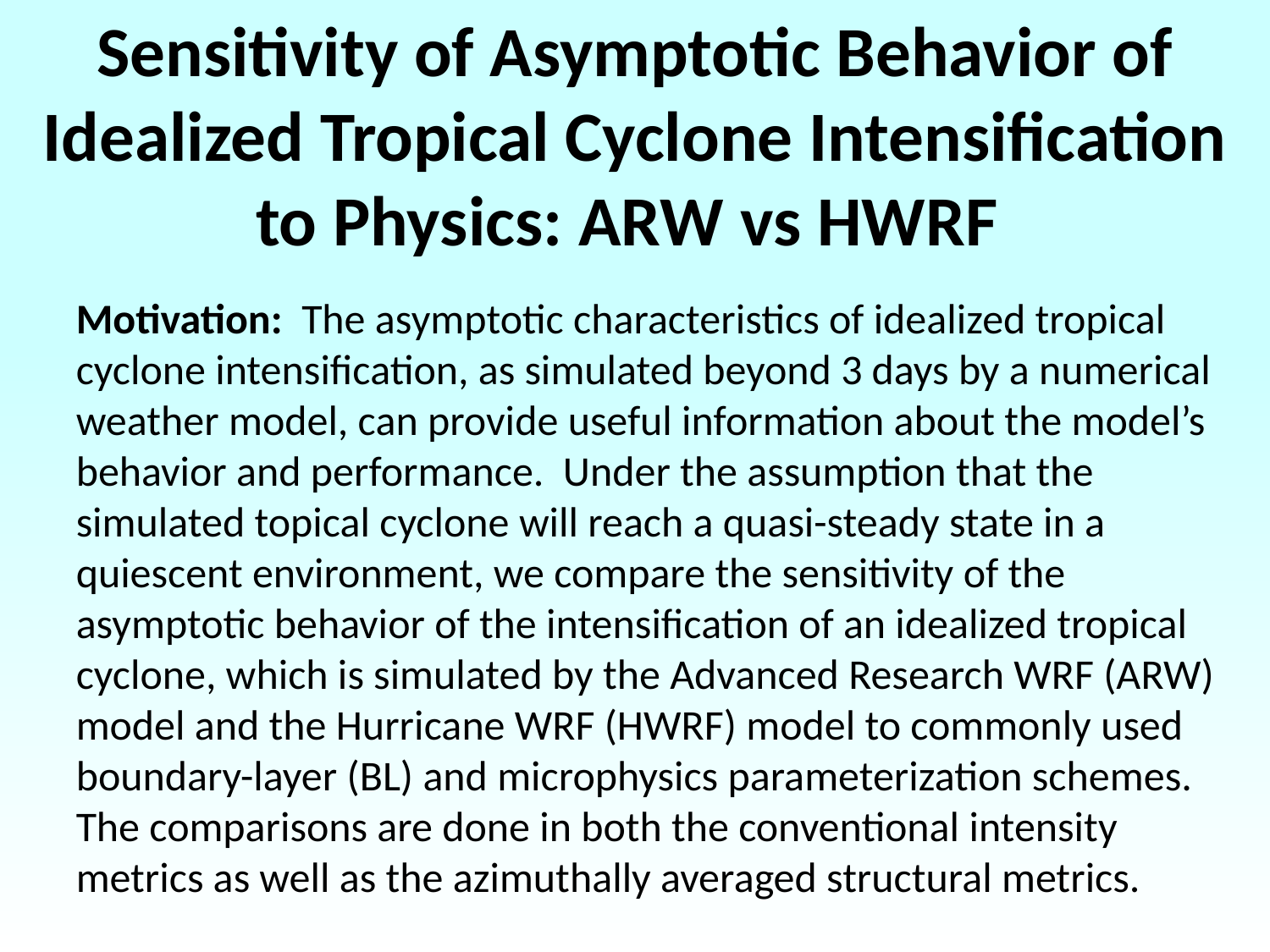

Sensitivity of Asymptotic Behavior of Idealized Tropical Cyclone Intensification to Physics: ARW vs HWRF
Motivation:  The asymptotic characteristics of idealized tropical cyclone intensification, as simulated beyond 3 days by a numerical weather model, can provide useful information about the model’s  behavior and performance.  Under the assumption that the simulated topical cyclone will reach a quasi-steady state in a quiescent environment, we compare the sensitivity of the asymptotic behavior of the intensification of an idealized tropical cyclone, which is simulated by the Advanced Research WRF (ARW) model and the Hurricane WRF (HWRF) model to commonly used boundary-layer (BL) and microphysics parameterization schemes.  The comparisons are done in both the conventional intensity metrics as well as the azimuthally averaged structural metrics.